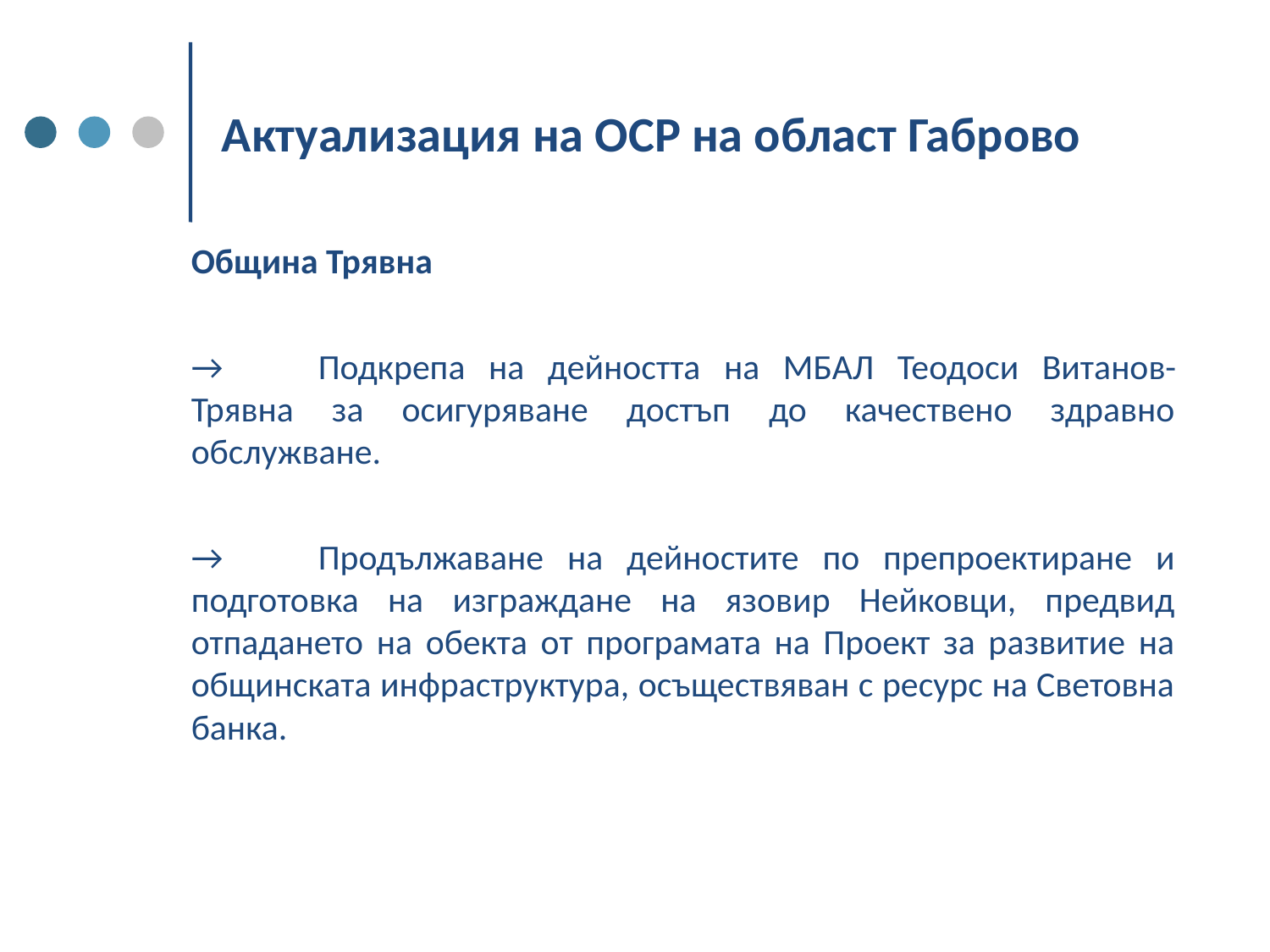

# Актуализация на ОСР на област Габрово
Община Трявна

→	Подкрепа на дейността на МБАЛ Теодоси Витанов-Трявна за осигуряване достъп до качествено здравно обслужване.

→	Продължаване на дейностите по препроектиране и подготовка на изграждане на язовир Нейковци, предвид отпадането на обекта от програмата на Проект за развитие на общинската инфраструктура, осъществяван с ресурс на Световна банка.